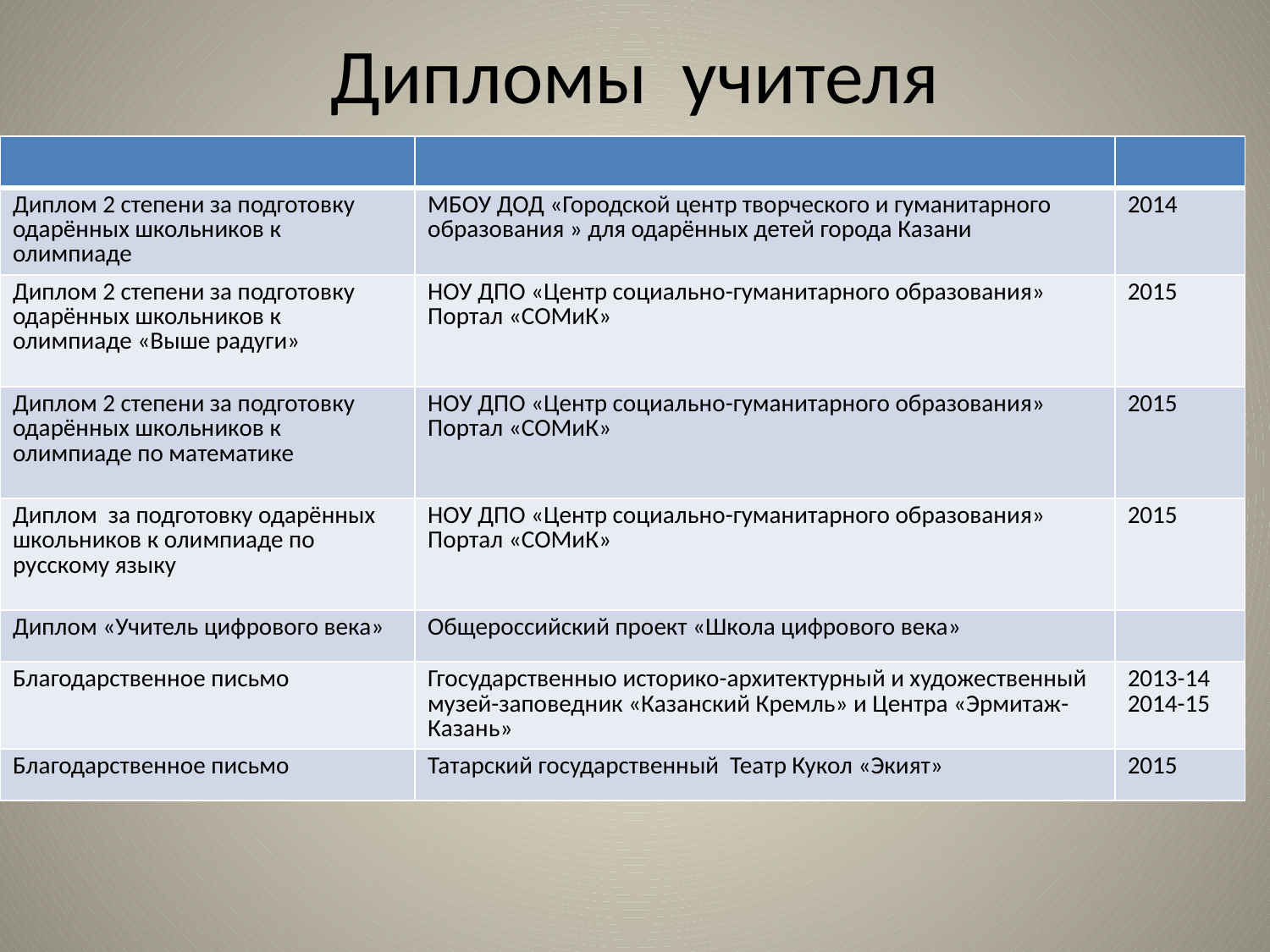

# Дипломы  учителя
|  |  |  |
| --- | --- | --- |
| Диплом 2 степени за подготовку одарённых школьников к олимпиаде | МБОУ ДОД «Городской центр творческого и гуманитарного образования » для одарённых детей города Казани | 2014 |
| Диплом 2 степени за подготовку одарённых школьников к олимпиаде «Выше радуги» | НОУ ДПО «Центр социально-гуманитарного образования» Портал «СОМиК» | 2015 |
| Диплом 2 степени за подготовку одарённых школьников к олимпиаде по математике | НОУ ДПО «Центр социально-гуманитарного образования» Портал «СОМиК» | 2015 |
| Диплом за подготовку одарённых школьников к олимпиаде по русскому языку | НОУ ДПО «Центр социально-гуманитарного образования» Портал «СОМиК» | 2015 |
| Диплом «Учитель цифрового века» | Общероссийский проект «Школа цифрового века» |  |
| Благодарственное письмо | Ггосударственныо историко-архитектурный и художественный музей-заповедник «Казанский Кремль» и Центра «Эрмитаж-Казань» | 2013-14 2014-15 |
| Благодарственное письмо | Татарский государственный Театр Кукол «Экият» | 2015 |